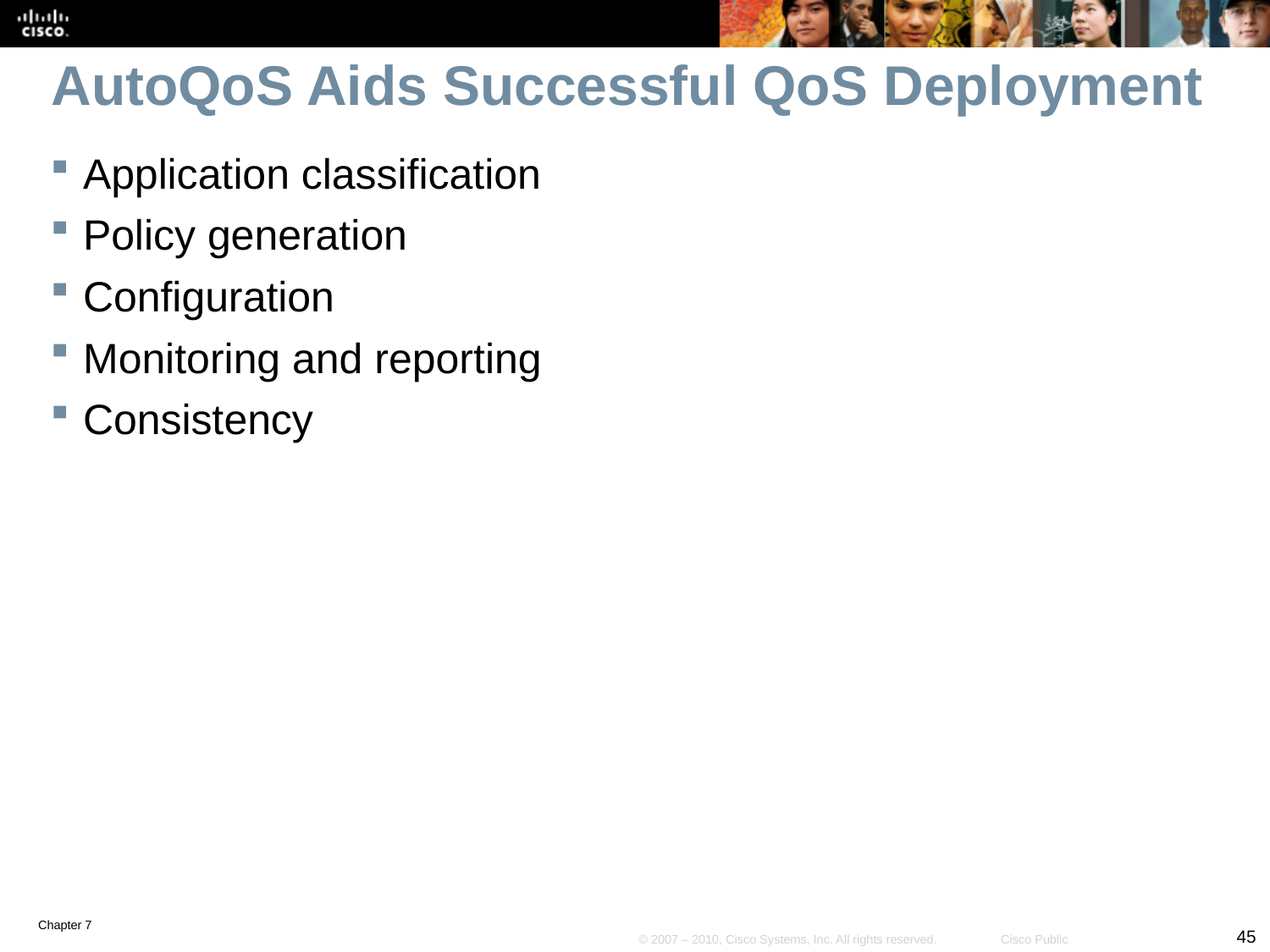

# AutoQoS Aids Successful QoS Deployment
Application classification
Policy generation
Configuration
Monitoring and reporting
Consistency